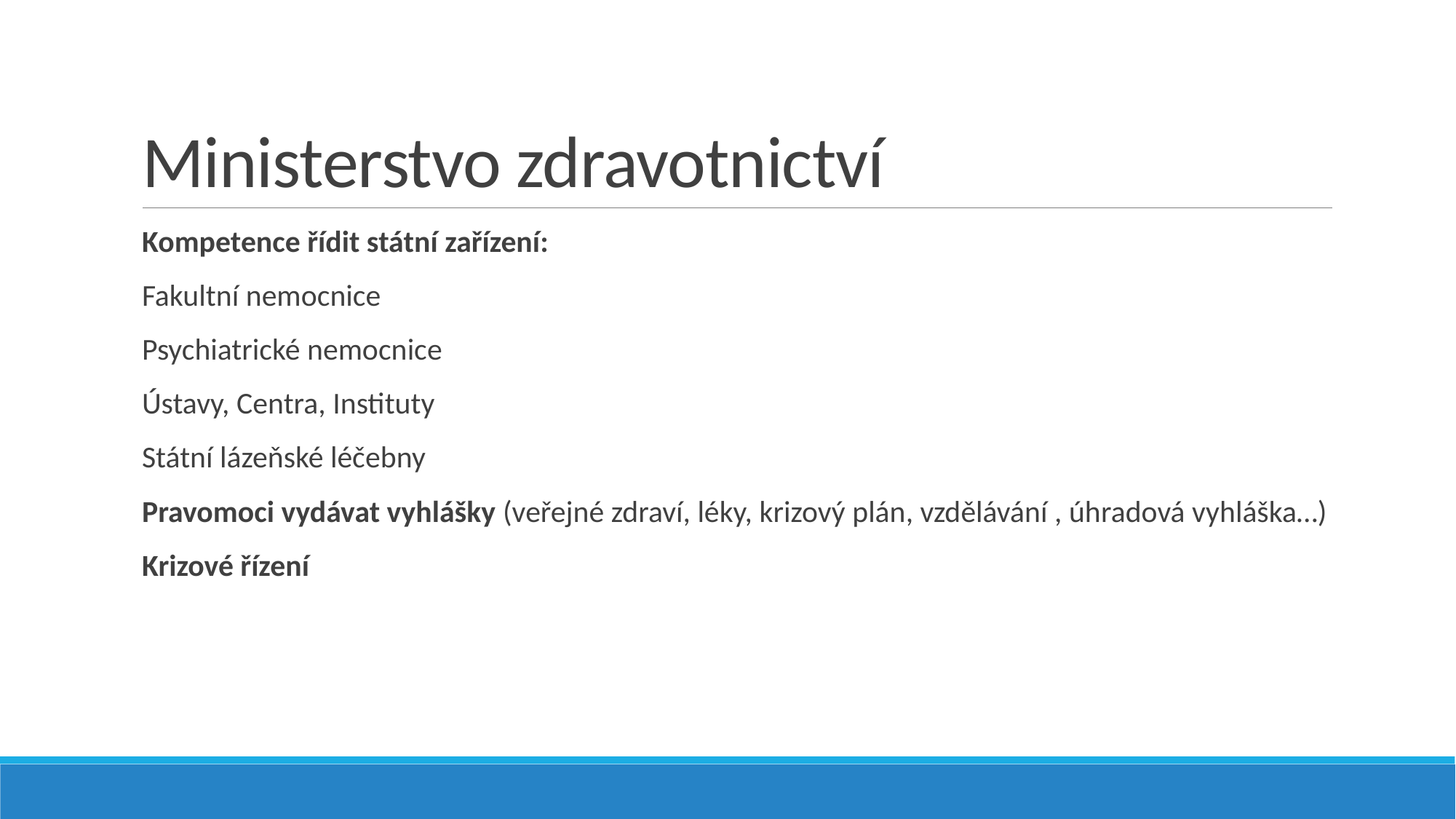

# Ministerstvo zdravotnictví
Kompetence řídit státní zařízení:
Fakultní nemocnice
Psychiatrické nemocnice
Ústavy, Centra, Instituty
Státní lázeňské léčebny
Pravomoci vydávat vyhlášky (veřejné zdraví, léky, krizový plán, vzdělávání , úhradová vyhláška…)
Krizové řízení